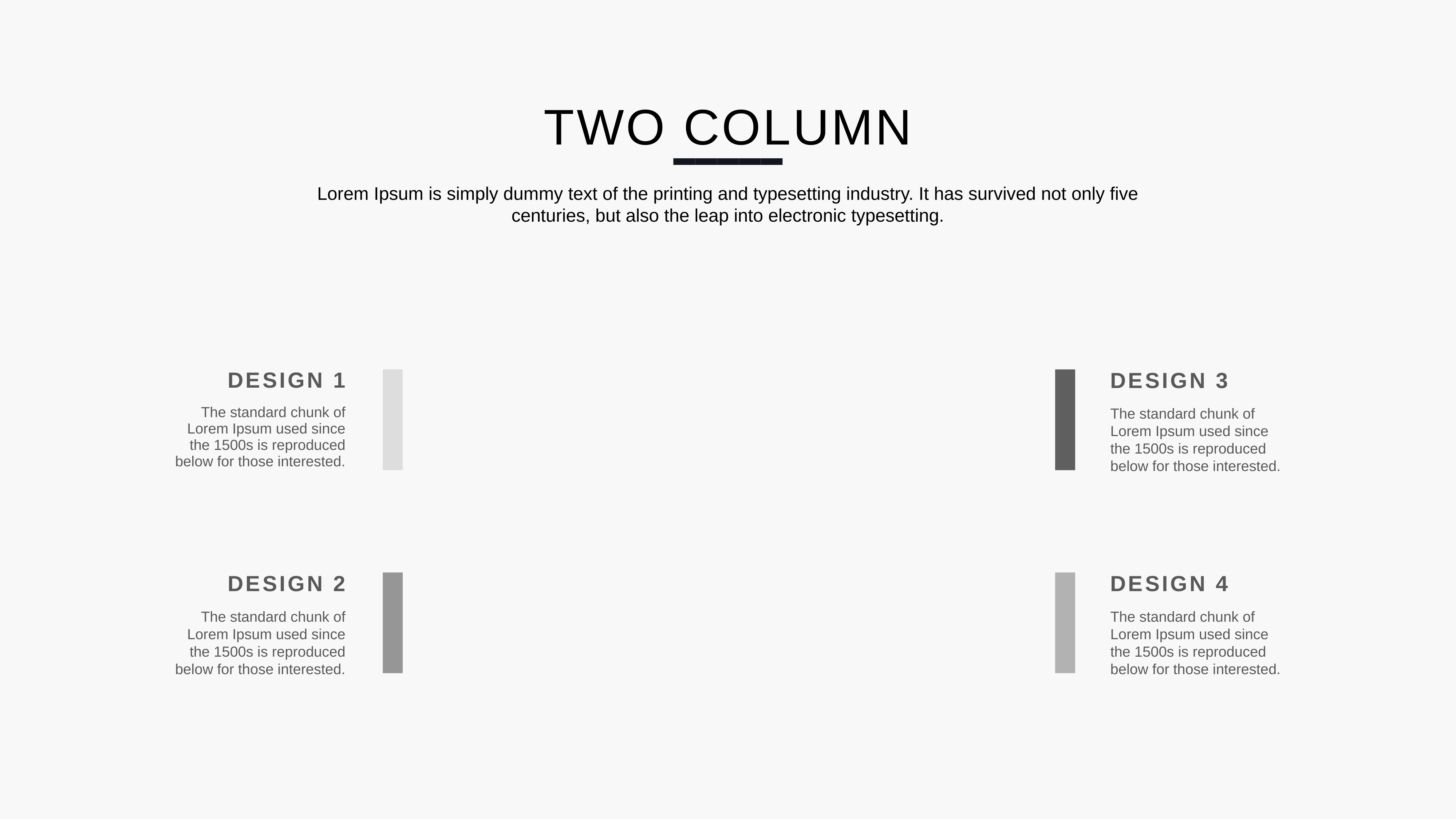

TWO COLUMN

Lorem Ipsum is simply dummy text of the printing and typesetting industry. It has survived not only five centuries, but also the leap into electronic typesetting.

DESIGN 1
DESIGN 3
The standard chunk of Lorem Ipsum used since the 1500s is reproduced below for those interested.
The standard chunk of Lorem Ipsum used since the 1500s is reproduced below for those interested.

DESIGN 2
DESIGN 4
The standard chunk of Lorem Ipsum used since the 1500s is reproduced below for those interested.
The standard chunk of Lorem Ipsum used since the 1500s is reproduced below for those interested.